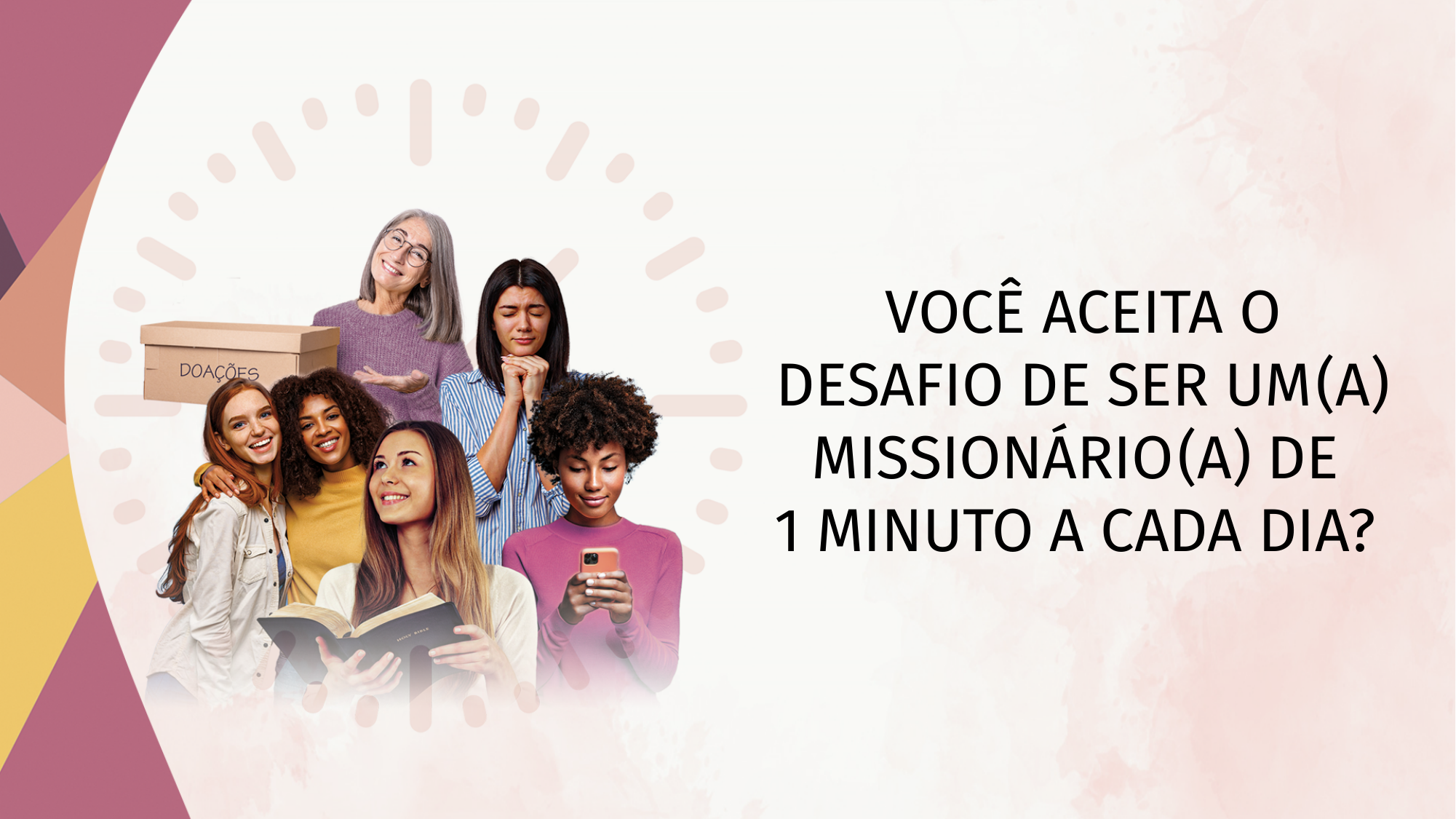

Você aceita o desafio de ser um (a) missionário (a) de
1 minuto a cada dia?